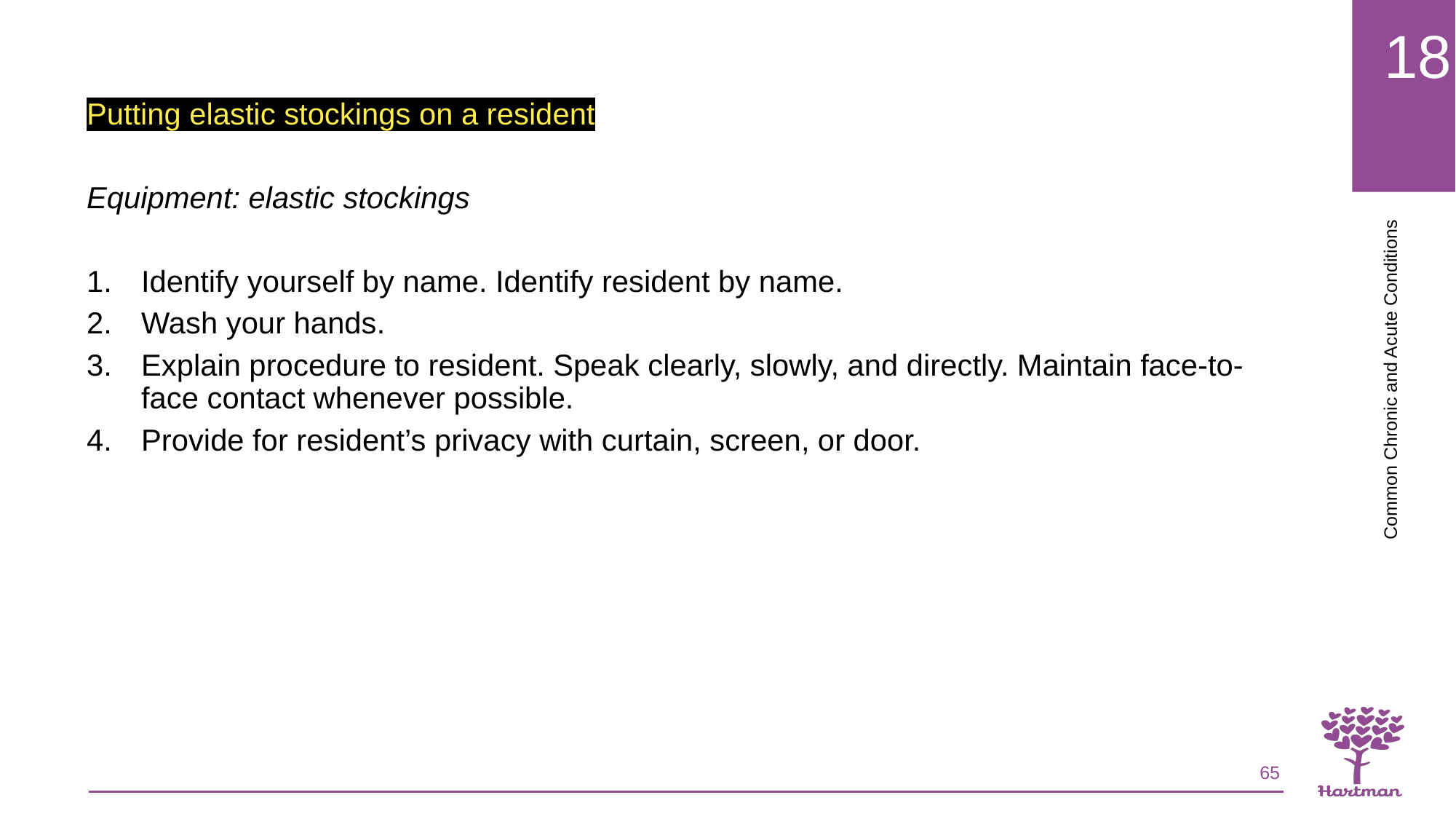

Putting elastic stockings on a resident

Equipment: elastic stockings

Identify yourself by name. Identify resident by name.
Wash your hands.
Explain procedure to resident. Speak clearly, slowly, and directly. Maintain face-to-face contact whenever possible.
Provide for resident’s privacy with curtain, screen, or door.

65